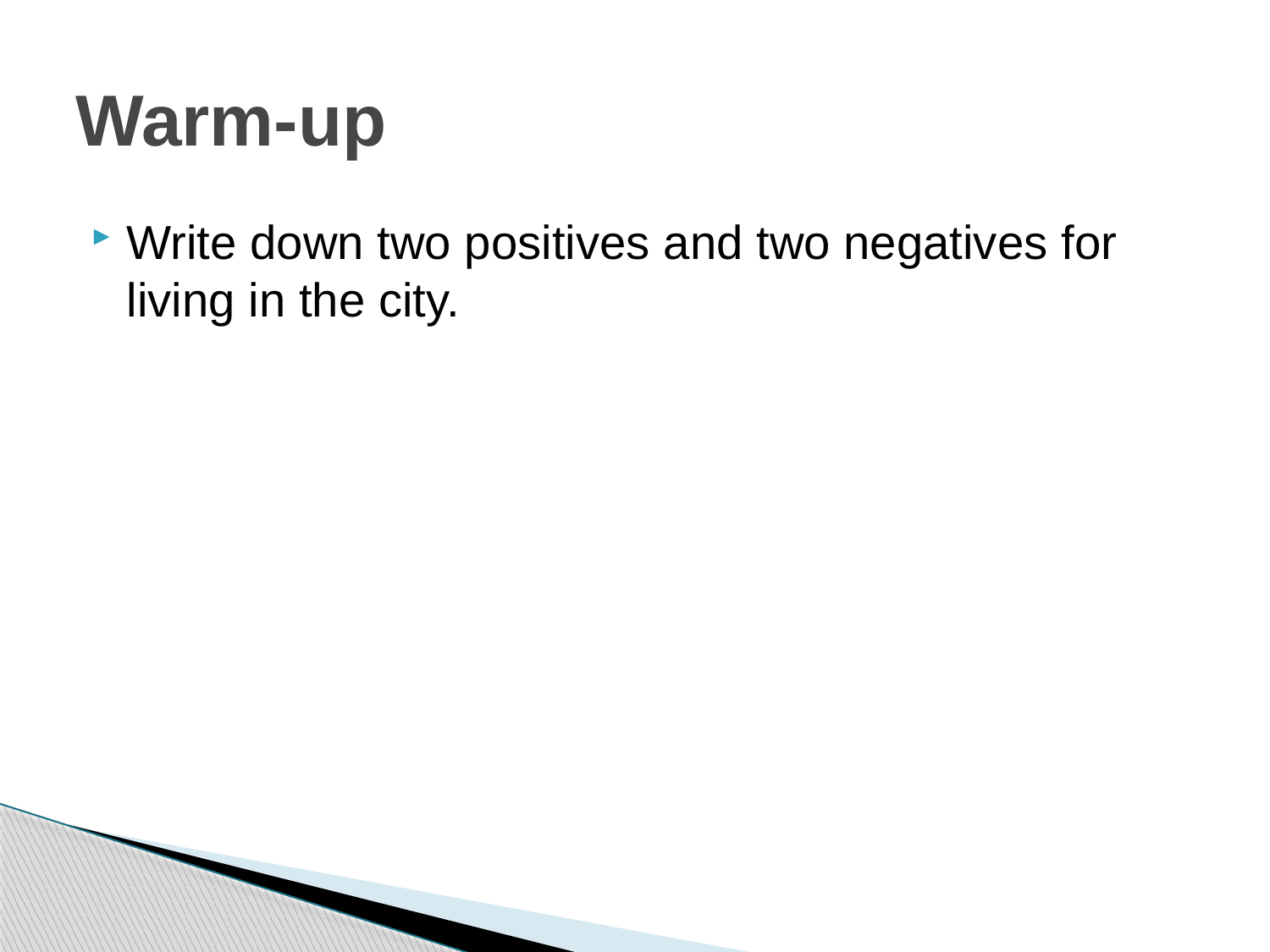

# Warm-up
Write down two positives and two negatives for living in the city.